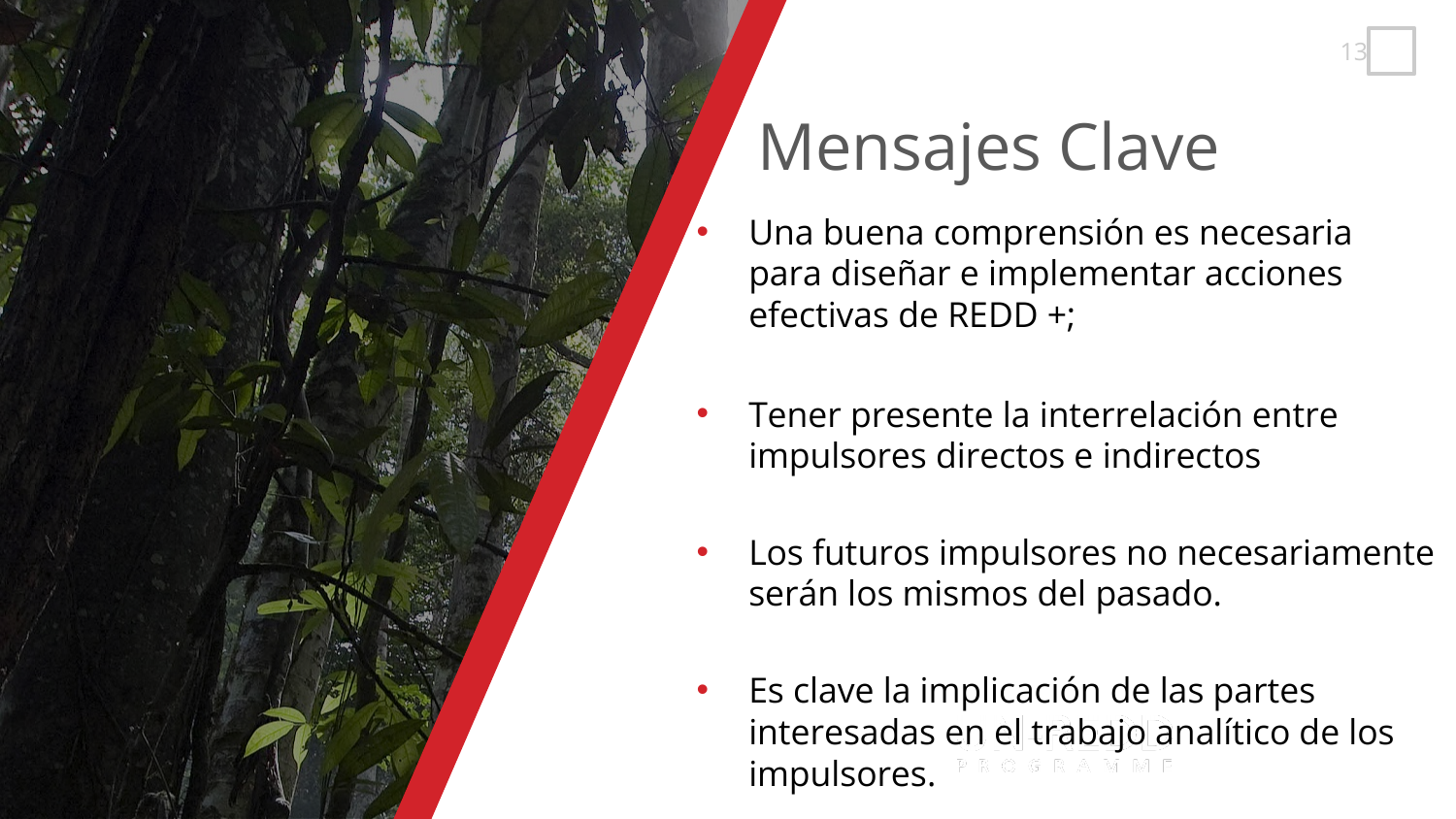

Una buena comprensión es necesaria  para diseñar e implementar acciones efectivas de REDD +;

Tener presente la interrelación entre impulsores directos e indirectos

Los futuros impulsores no necesariamente serán los mismos del pasado.

Es clave la implicación de las partes interesadas en el trabajo analítico de los impulsores.